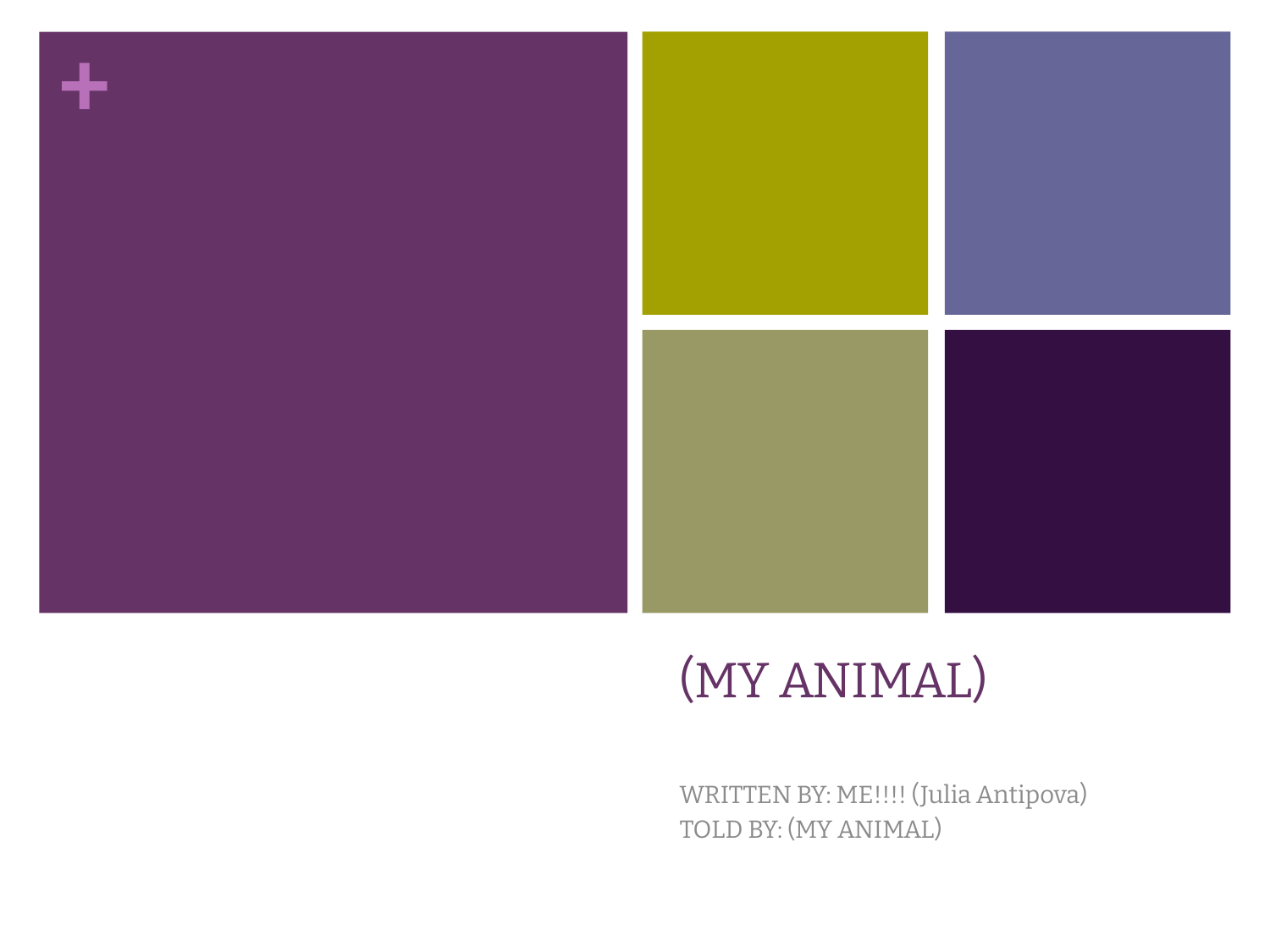

# (MY ANIMAL)
WRITTEN BY: ME!!!! (Julia Antipova)
TOLD BY: (MY ANIMAL)